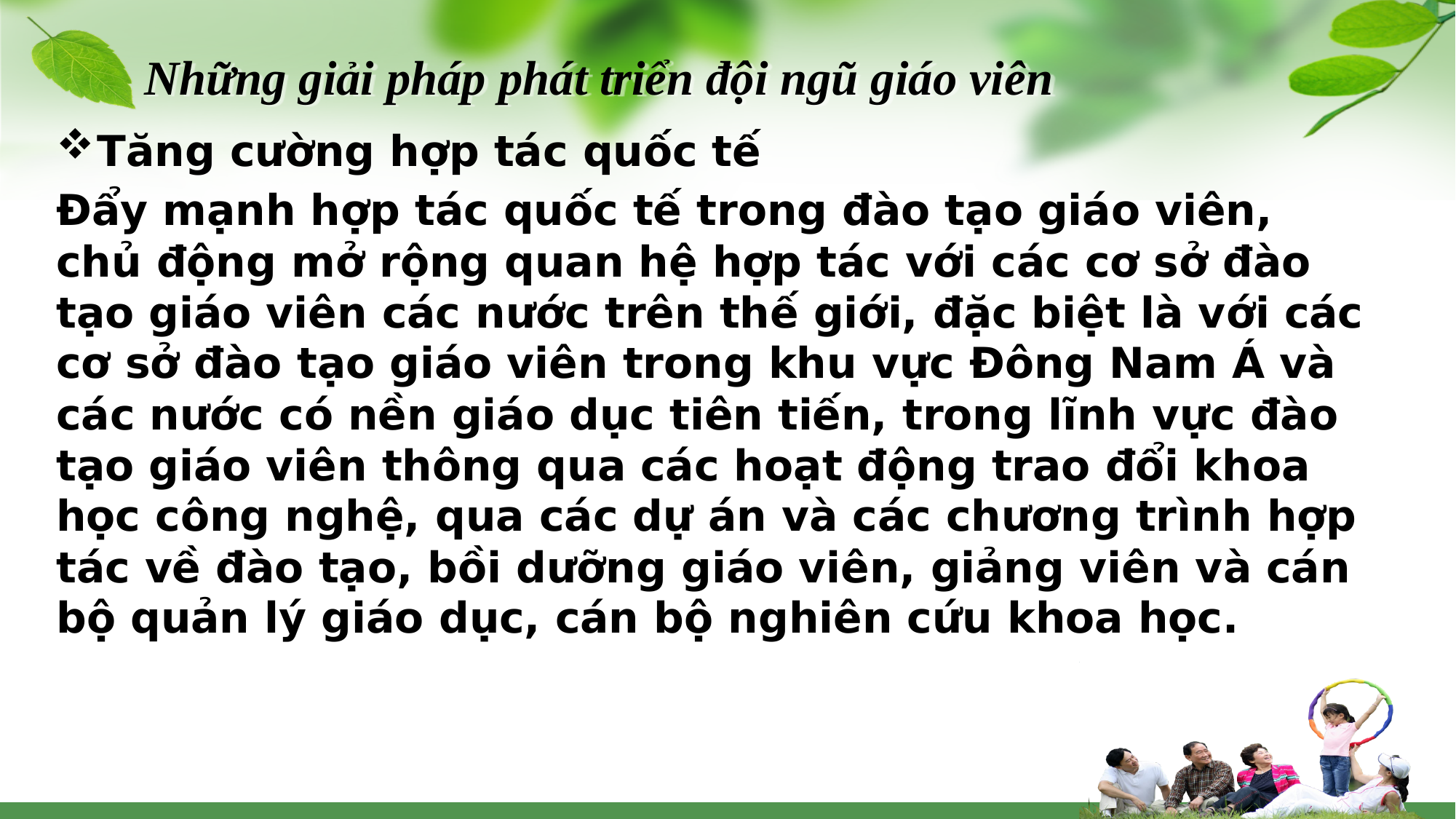

# Những giải pháp phát triển đội ngũ giáo viên
Tăng cường hợp tác quốc tế
Đẩy mạnh hợp tác quốc tế trong đào tạo giáo viên,  chủ động mở rộng quan hệ hợp tác với các cơ sở đào tạo giáo viên các nước trên thế giới, đặc biệt là với các cơ sở đào tạo giáo viên trong khu vực Đông Nam Á và các nước có nền giáo dục tiên tiến, trong lĩnh vực đào tạo giáo viên thông qua các hoạt động trao đổi khoa học công nghệ, qua các dự án và các chương trình hợp tác về đào tạo, bồi dưỡng giáo viên, giảng viên và cán bộ quản lý giáo dục, cán bộ nghiên cứu khoa học.